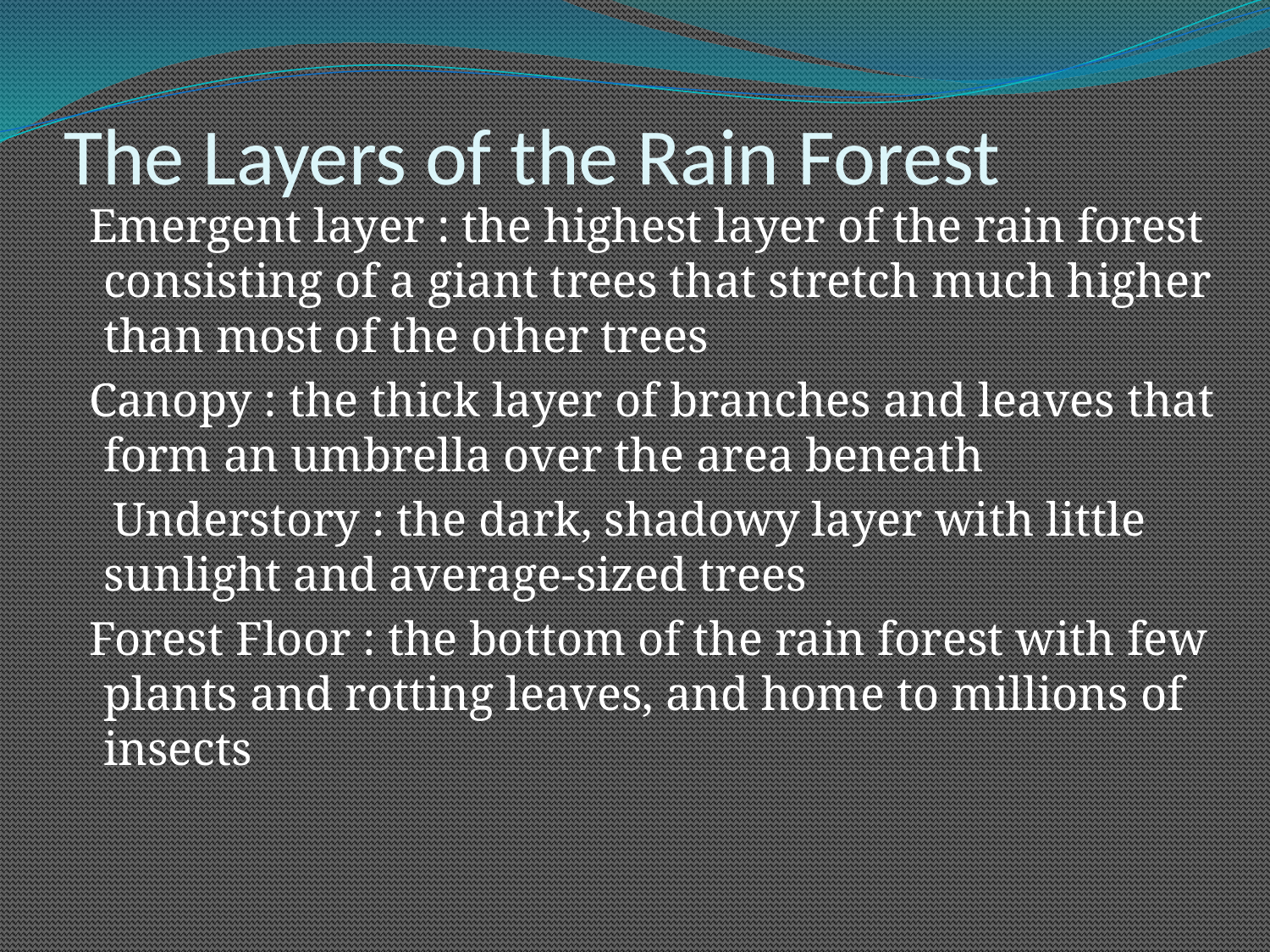

# The Layers of the Rain Forest
  Emergent layer : the highest layer of the rain forest consisting of a giant trees that stretch much higher than most of the other trees
  Canopy : the thick layer of branches and leaves that form an umbrella over the area beneath
    Understory : the dark, shadowy layer with little sunlight and average-sized trees
  Forest Floor : the bottom of the rain forest with few plants and rotting leaves, and home to millions of insects